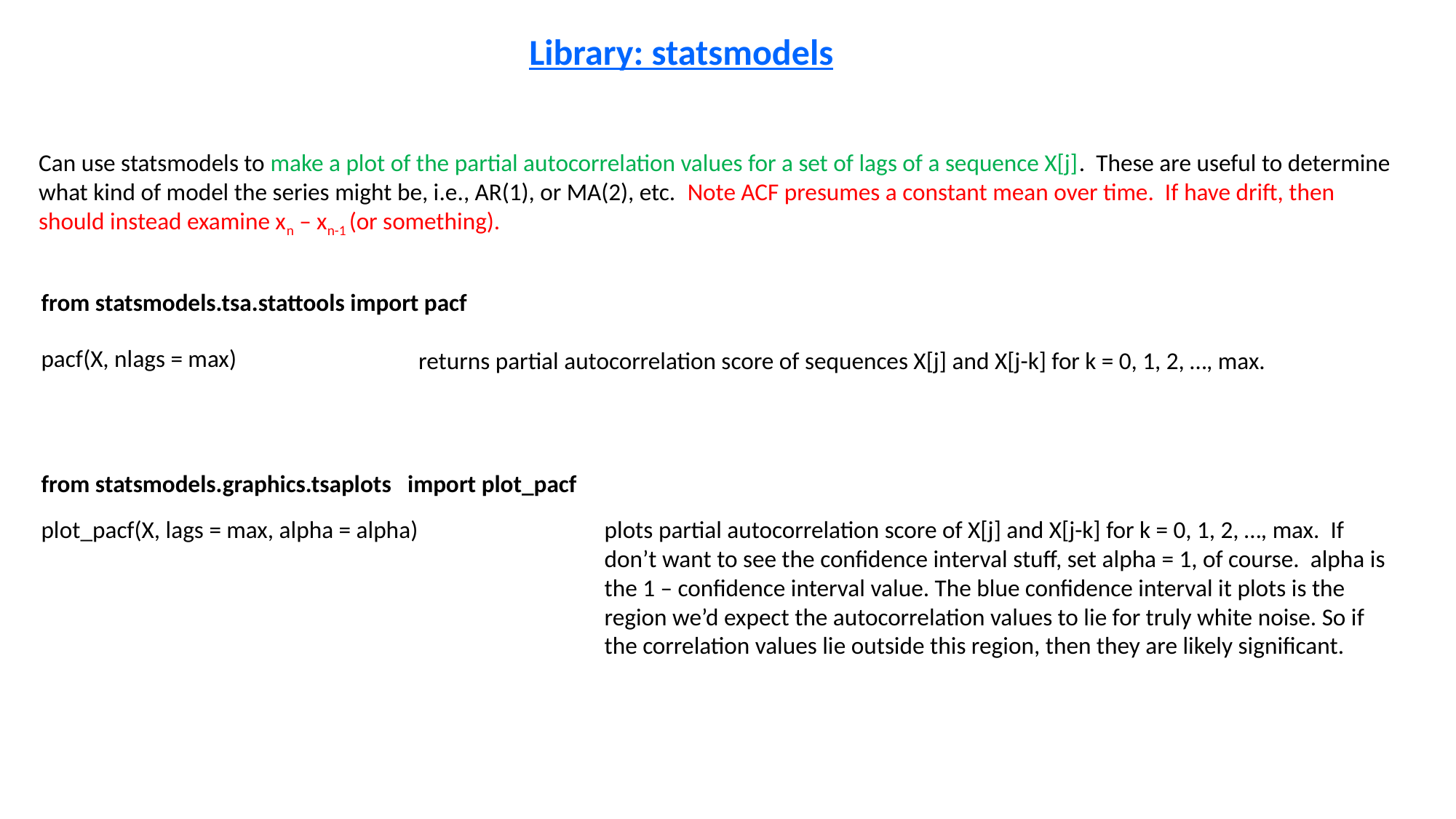

Library: statsmodels
Can use statsmodels to make a plot of the partial autocorrelation values for a set of lags of a sequence X[j].  These are useful to determine what kind of model the series might be, i.e., AR(1), or MA(2), etc.  Note ACF presumes a constant mean over time.  If have drift, then should instead examine xn – xn-1 (or something).
from statsmodels.tsa.stattools import pacf
pacf(X, nlags = max)
returns partial autocorrelation score of sequences X[j] and X[j-k] for k = 0, 1, 2, …, max.
from statsmodels.graphics.tsaplots   import plot_pacf
plot_pacf(X, lags = max, alpha = alpha)
plots partial autocorrelation score of X[j] and X[j-k] for k = 0, 1, 2, …, max.  If don’t want to see the confidence interval stuff, set alpha = 1, of course.  alpha is the 1 – confidence interval value. The blue confidence interval it plots is the region we’d expect the autocorrelation values to lie for truly white noise. So if the correlation values lie outside this region, then they are likely significant.